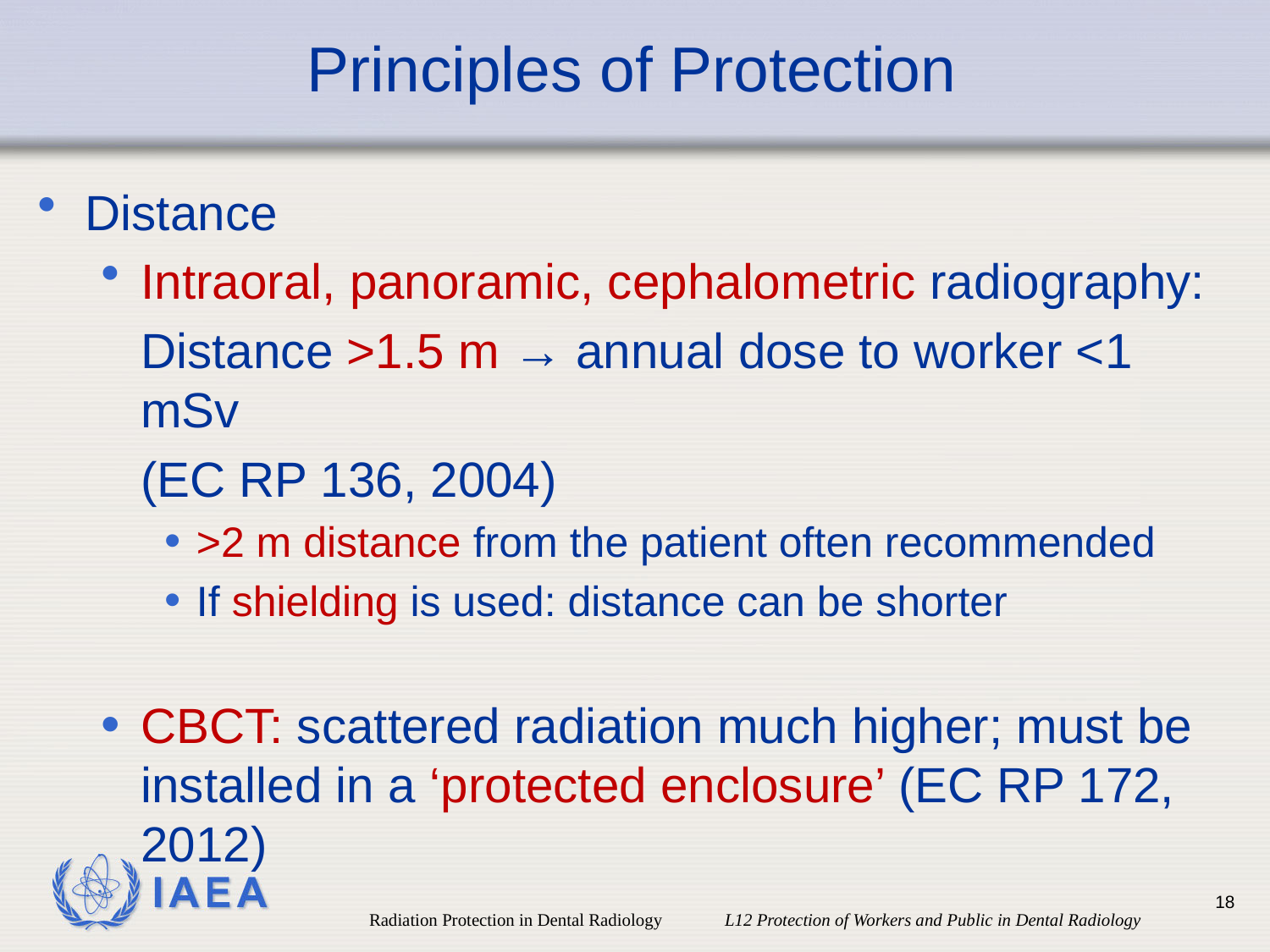

# Principles of Protection
Distance
Intraoral, panoramic, cephalometric radiography:
	Distance >1.5 m → annual dose to worker <1 mSv
	(EC RP 136, 2004)
>2 m distance from the patient often recommended
If shielding is used: distance can be shorter

CBCT: scattered radiation much higher; must be installed in a ‘protected enclosure’ (EC RP 172, 2012)

18
Radiation Protection in Dental Radiology              L12 Protection of Workers and Public in Dental Radiology